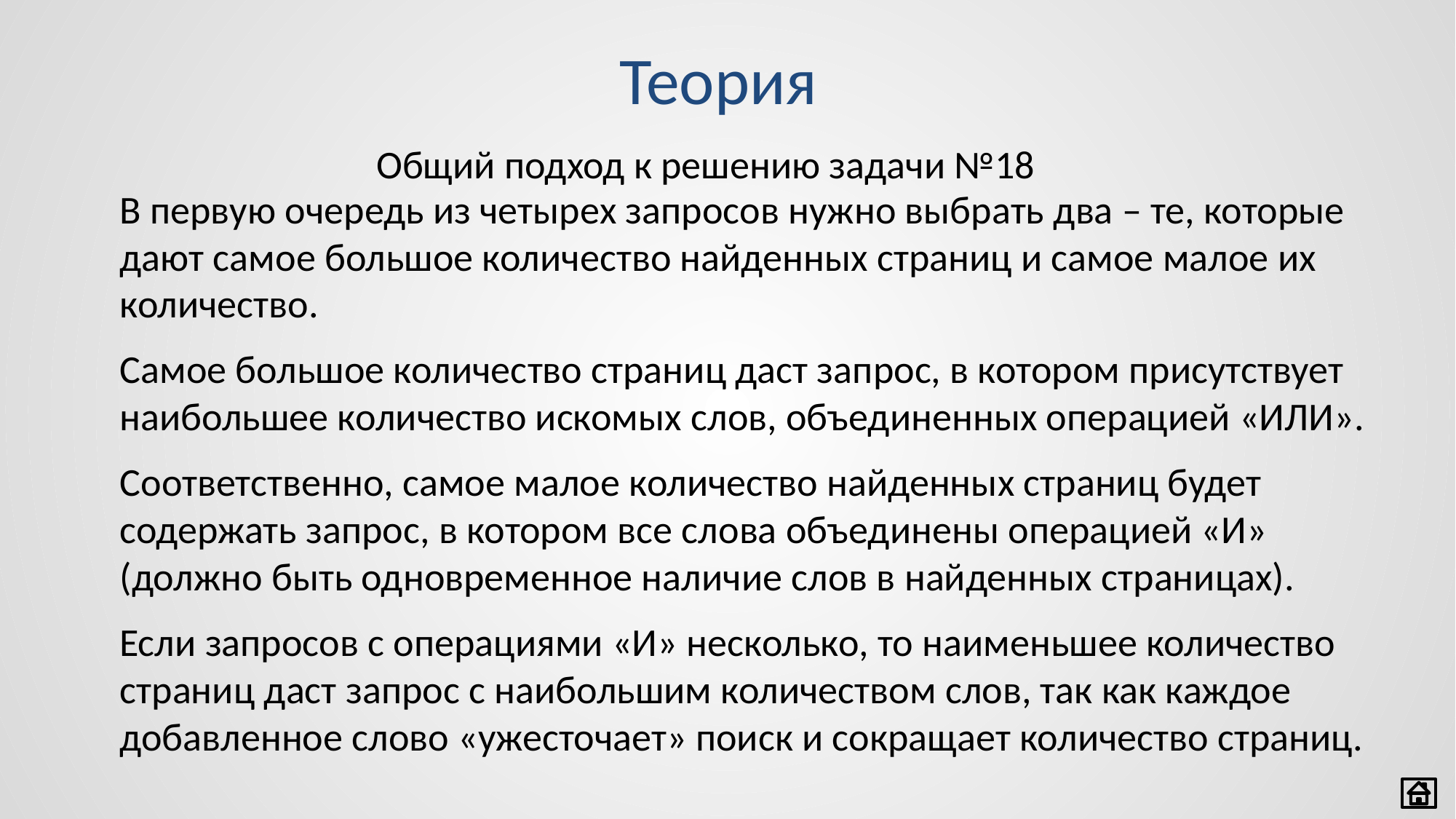

Теория
Общий подход к решению задачи №18
В первую очередь из четырех запросов нужно выбрать два – те, которые дают самое большое количество найденных страниц и самое малое их количество.
Самое большое количество страниц даст запрос, в котором присутствует наибольшее количество искомых слов, объединенных операцией «ИЛИ».
Соответственно, самое малое количество найденных страниц будет содержать запрос, в котором все слова объединены операцией «И» (должно быть одновременное наличие слов в найденных страницах).
Если запросов с операциями «И» несколько, то наименьшее количество страниц даст запрос с наибольшим количеством слов, так как каждое добавленное слово «ужесточает» поиск и сокращает количество страниц.